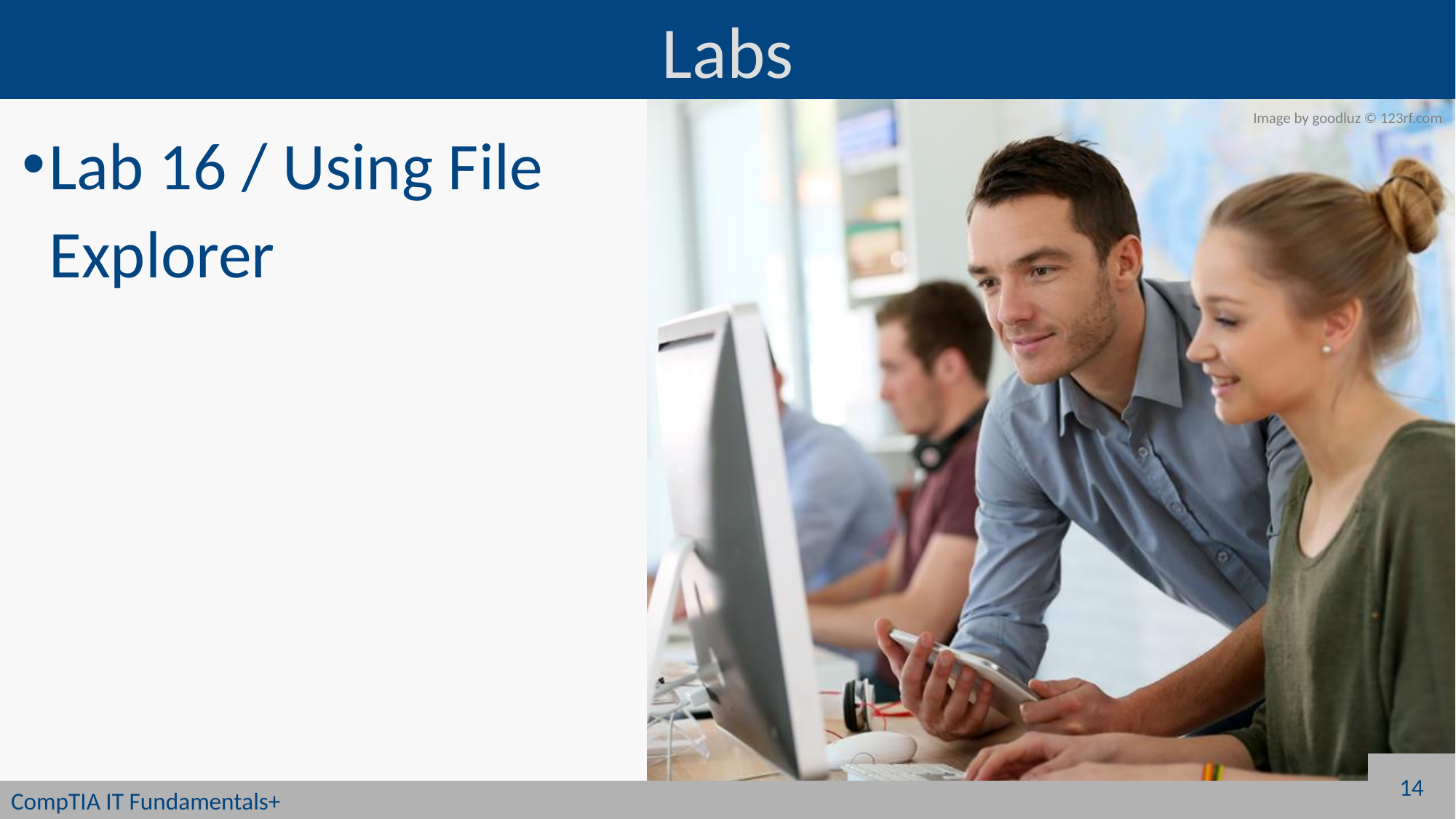

Lab 16 / Using File Explorer
14
CompTIA IT Fundamentals+